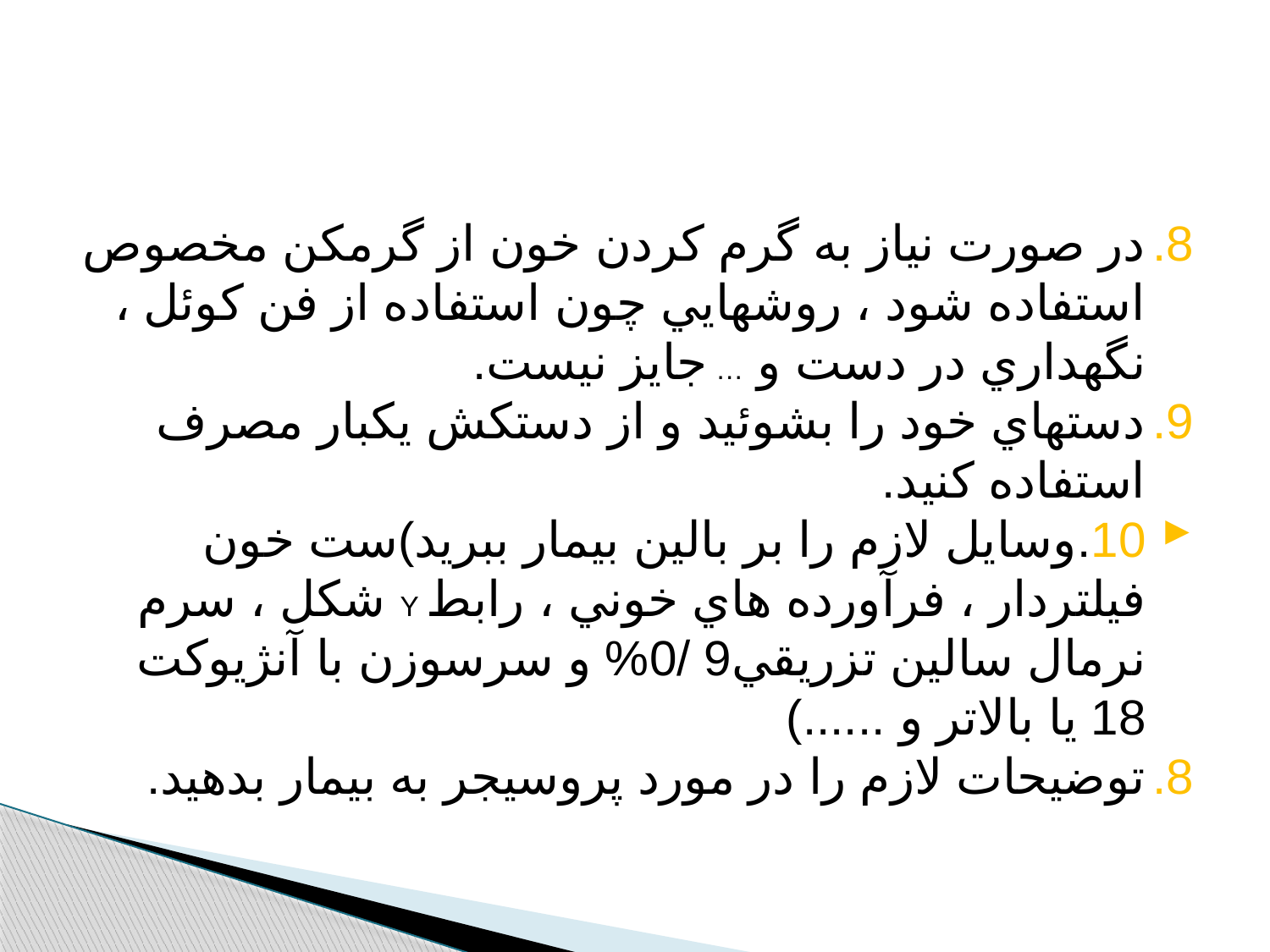

#
در صورت نياز به گرم كردن خون از گرمكن مخصوص استفاده شود ، روشهايي چون استفاده از فن كوئل ، نگهداري در دست و … جايز نيست.
دستهاي خود را بشوئيد و از دستكش يكبار مصرف استفاده كنيد.
10.وسايل لازم را بر بالين بيمار ببريد)ست خون فيلتردار ، فرآورده هاي خوني ، رابط Y شكل ، سرم نرمال سالين تزريقي9 /0% و سرسوزن با آنژيوكت 18 يا بالاتر و ......)
توضيحات لازم را در مورد پروسيجر به بيمار بدهيد.